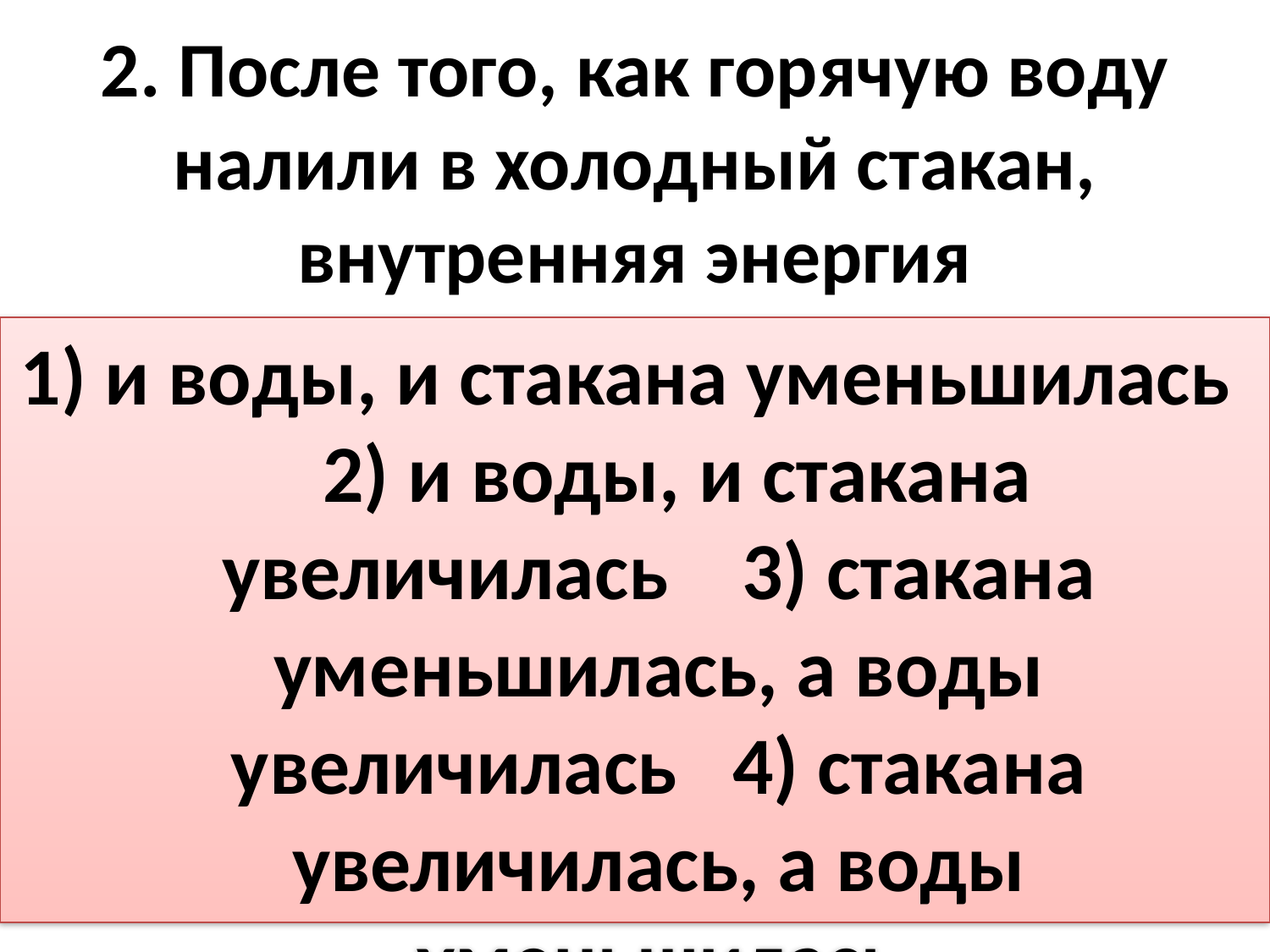

# 2. После того, как горячую воду налили в холодный стакан, внутренняя энергия
1) и воды, и стакана уменьшилась    2) и воды, и стакана увеличилась    3) стакана уменьшилась, а воды увеличилась   4) стакана увеличилась, а воды уменьшилась